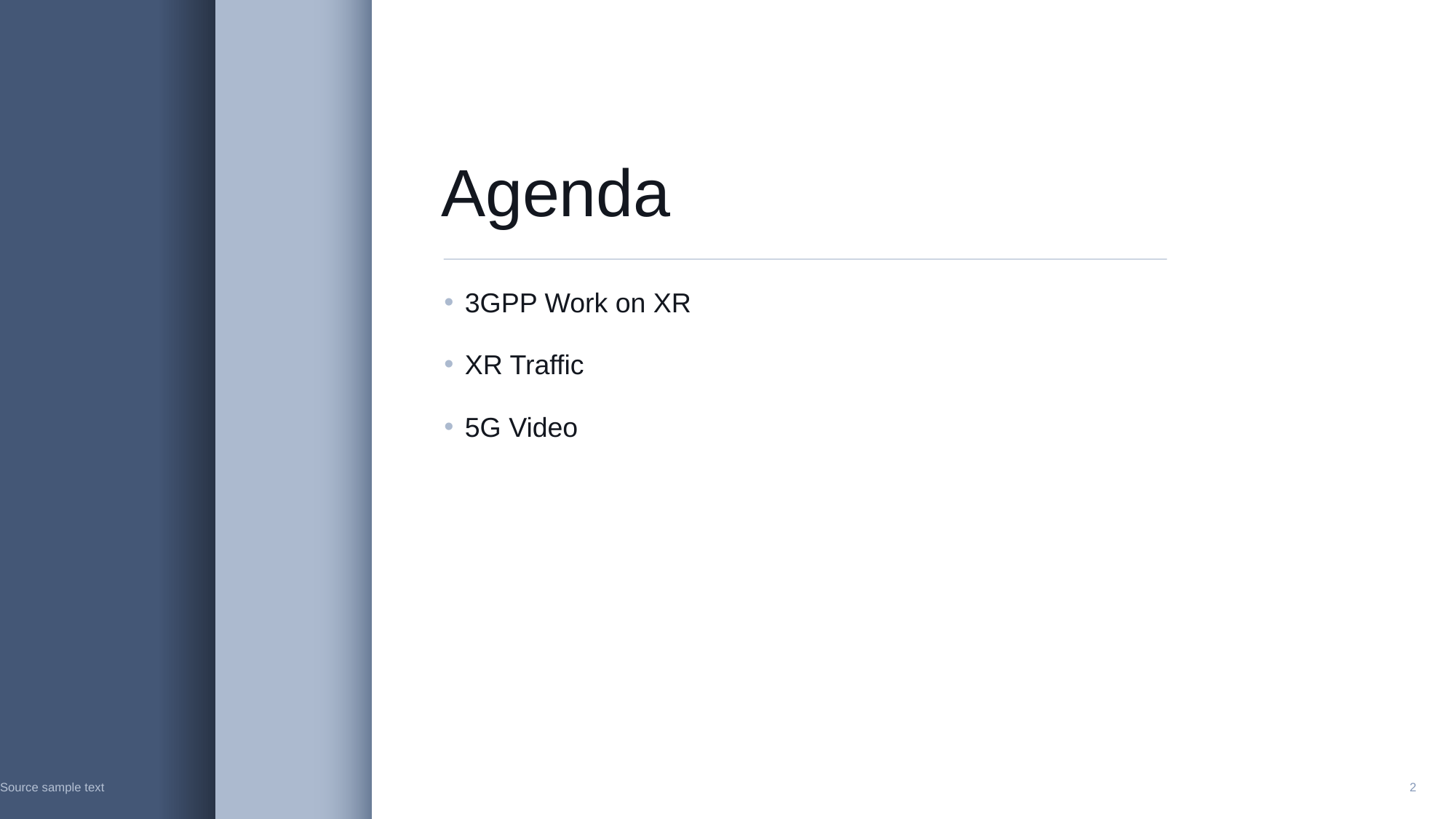

# Agenda
3GPP Work on XR
XR Traffic
5G Video
Source sample text